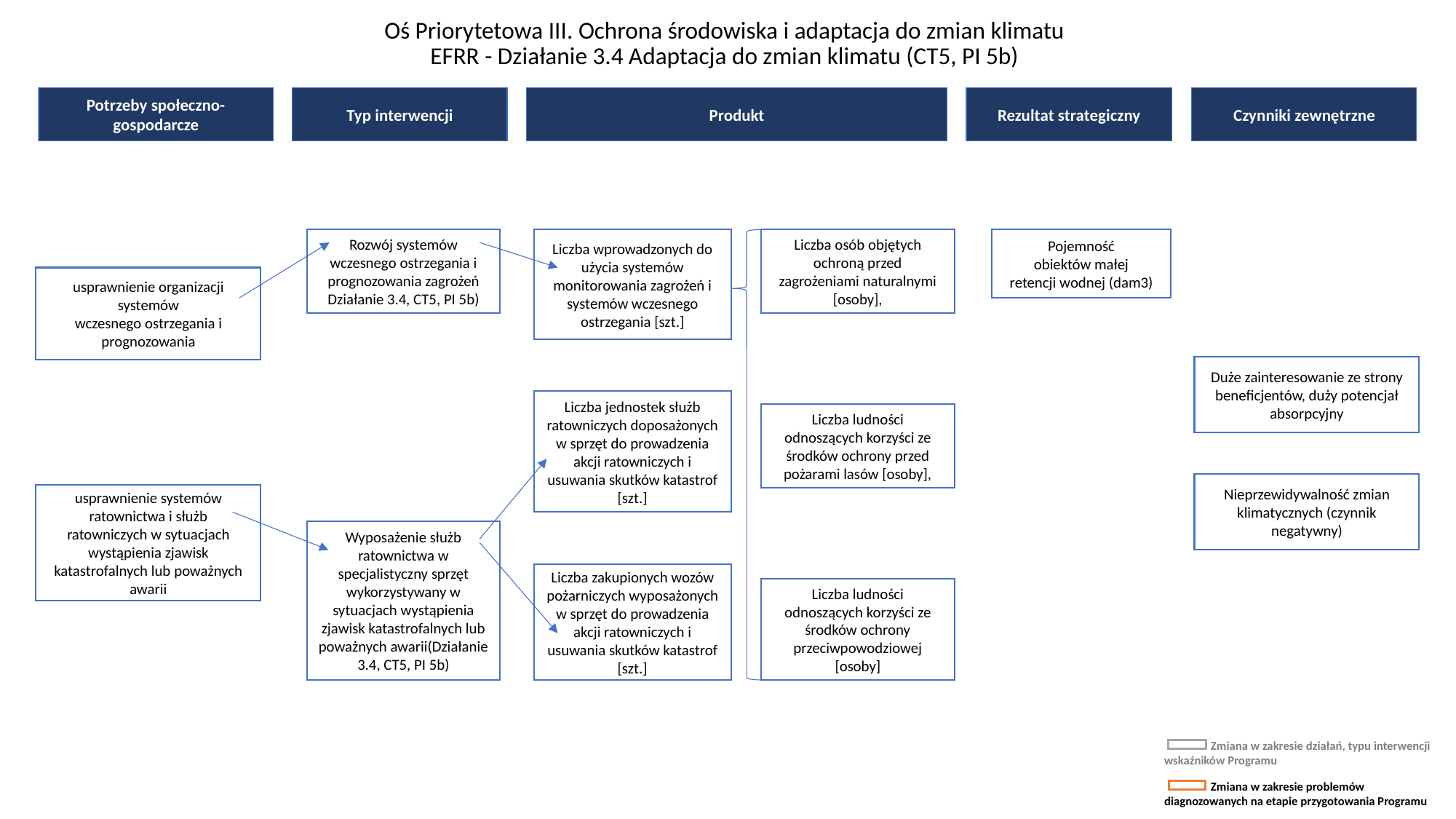

# Oś Priorytetowa III. Ochrona środowiska i adaptacja do zmian klimatu EFRR - Działanie 3.4 Adaptacja do zmian klimatu (CT5, PI 5b)
Rozwój systemów wczesnego ostrzegania i prognozowania zagrożeń
Działanie 3.4, CT5, PI 5b)
Liczba wprowadzonych do użycia systemów monitorowania zagrożeń i systemów wczesnego ostrzegania [szt.]

Liczba osób objętych ochroną przed zagrożeniami naturalnymi [osoby],
Pojemność
obiektów małej
retencji wodnej (dam3)
usprawnienie organizacji systemów
wczesnego ostrzegania i prognozowania
Duże zainteresowanie ze strony beneficjentów, duży potencjał absorpcyjny
Liczba jednostek służb ratowniczych doposażonych w sprzęt do prowadzenia akcji ratowniczych i usuwania skutków katastrof [szt.]
Liczba ludności odnoszących korzyści ze środków ochrony przed pożarami lasów [osoby],
Nieprzewidywalność zmian klimatycznych (czynnik negatywny)
usprawnienie systemów ratownictwa i służb
ratowniczych w sytuacjach wystąpienia zjawisk katastrofalnych lub poważnych awarii
Wyposażenie służb ratownictwa w specjalistyczny sprzęt wykorzystywany w sytuacjach wystąpienia zjawisk katastrofalnych lub poważnych awarii(Działanie 3.4, CT5, PI 5b)
Liczba zakupionych wozów pożarniczych wyposażonych w sprzęt do prowadzenia akcji ratowniczych i usuwania skutków katastrof [szt.]
Liczba ludności odnoszących korzyści ze środków ochrony przeciwpowodziowej [osoby]